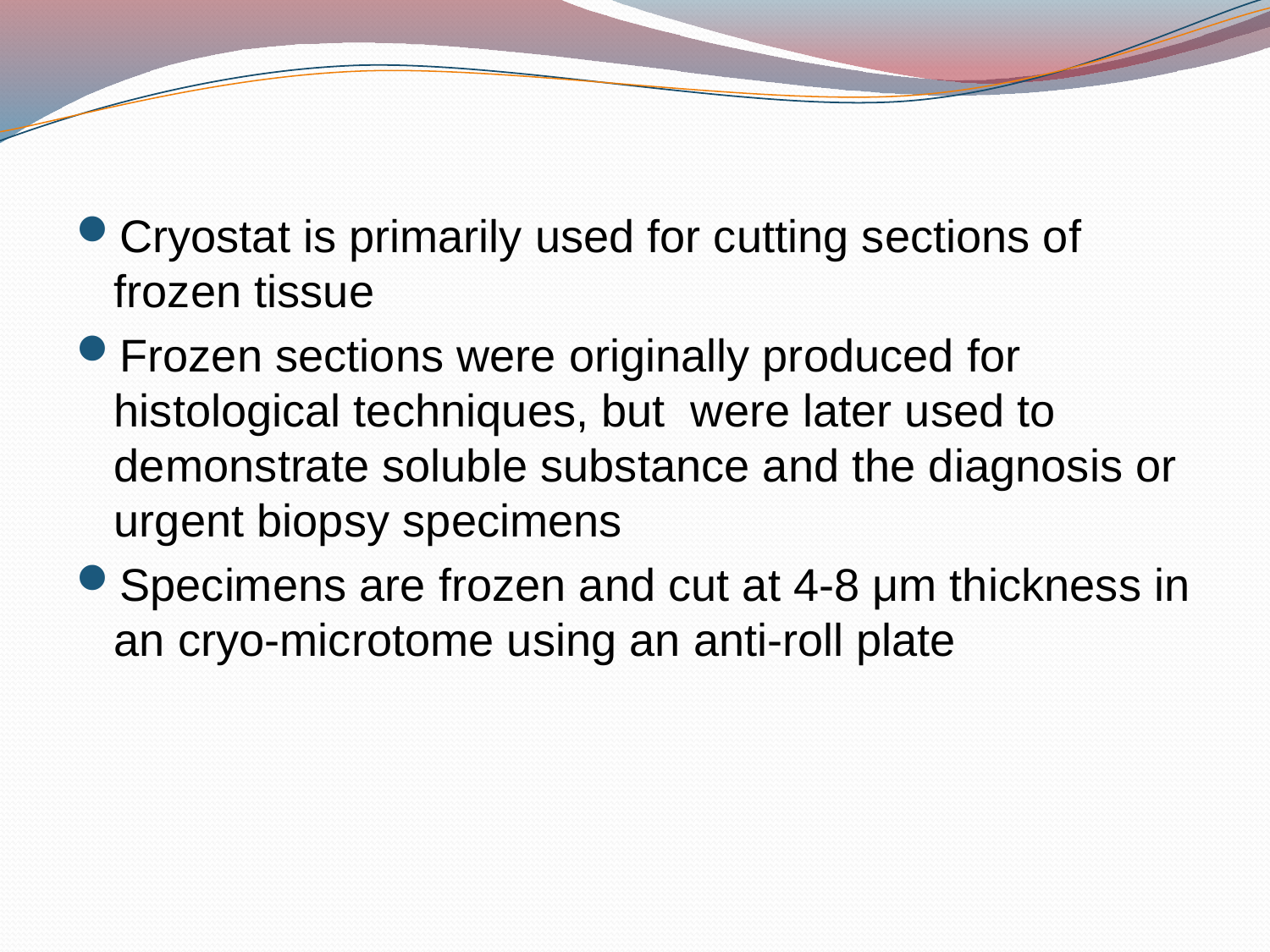

Cryostat is primarily used for cutting sections of frozen tissue
Frozen sections were originally produced for histological techniques, but  were later used to demonstrate soluble substance and the diagnosis or urgent biopsy specimens
Specimens are frozen and cut at 4-8 μm thickness in an cryo-microtome using an anti-roll plate